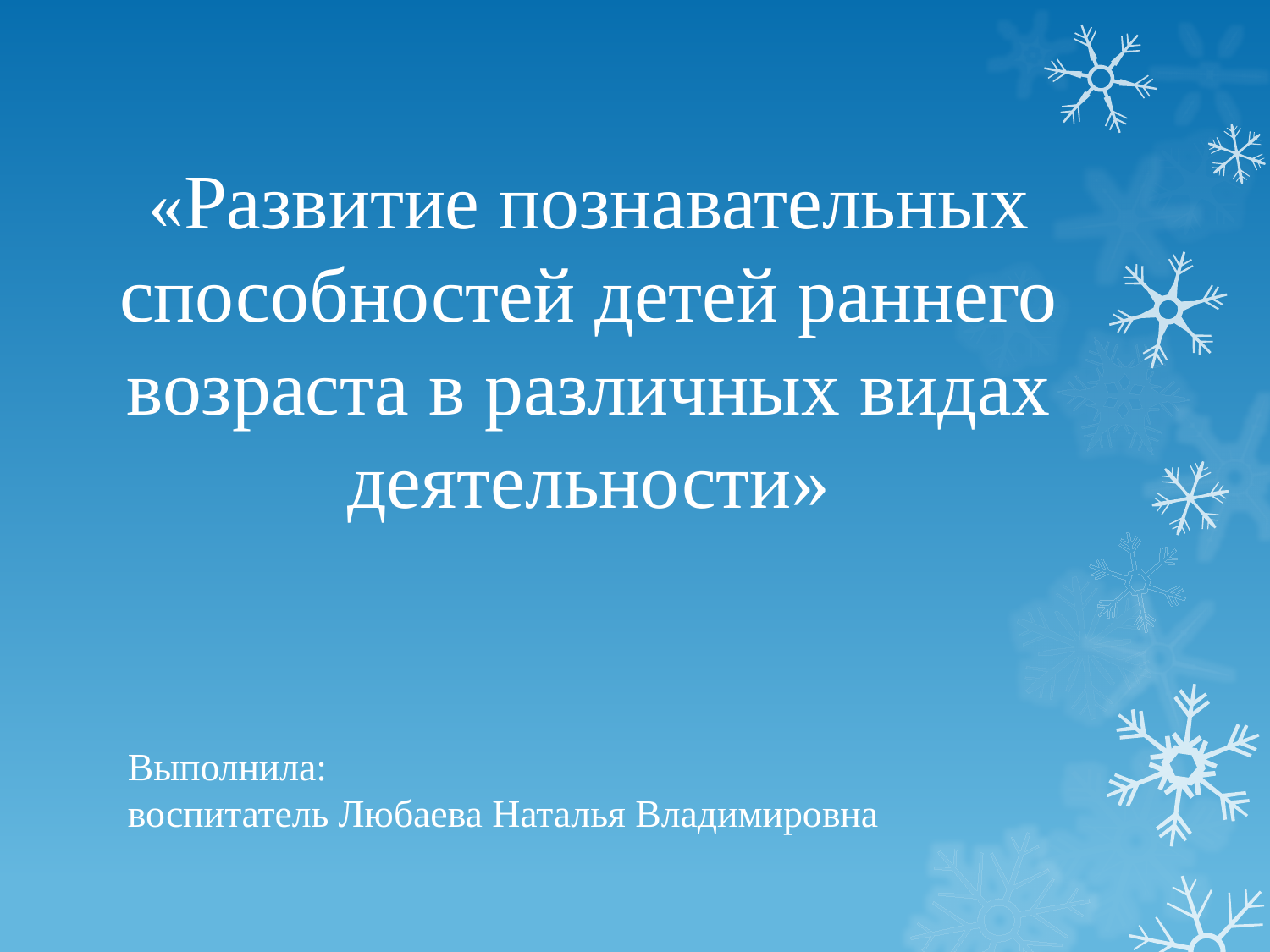

# «Развитие познавательных способностей детей раннего возраста в различных видах деятельности»
Выполнила:
воспитатель Любаева Наталья Владимировна